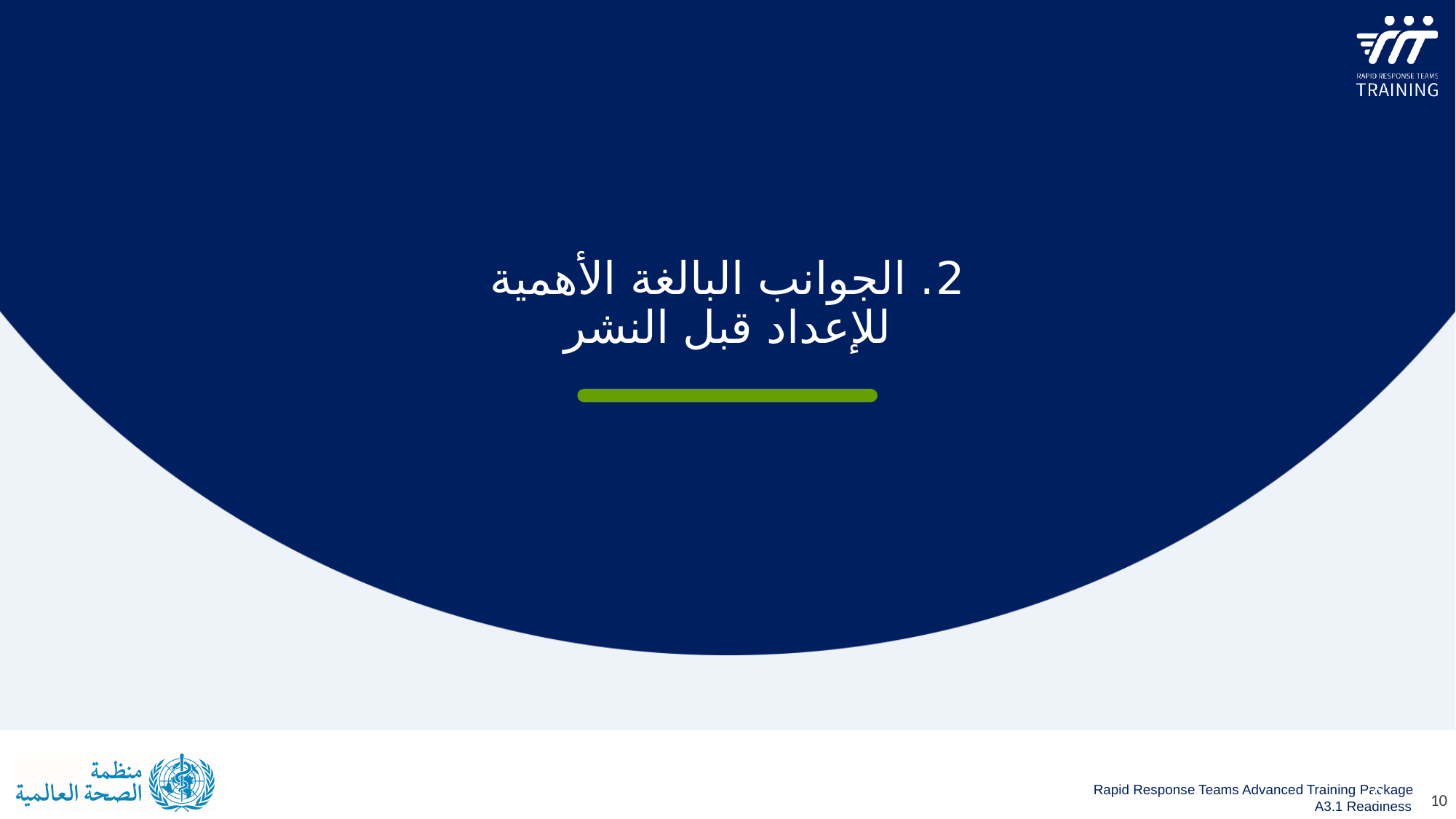

2. الجوانب البالغة الأهمية
للإعداد قبل النشر
10